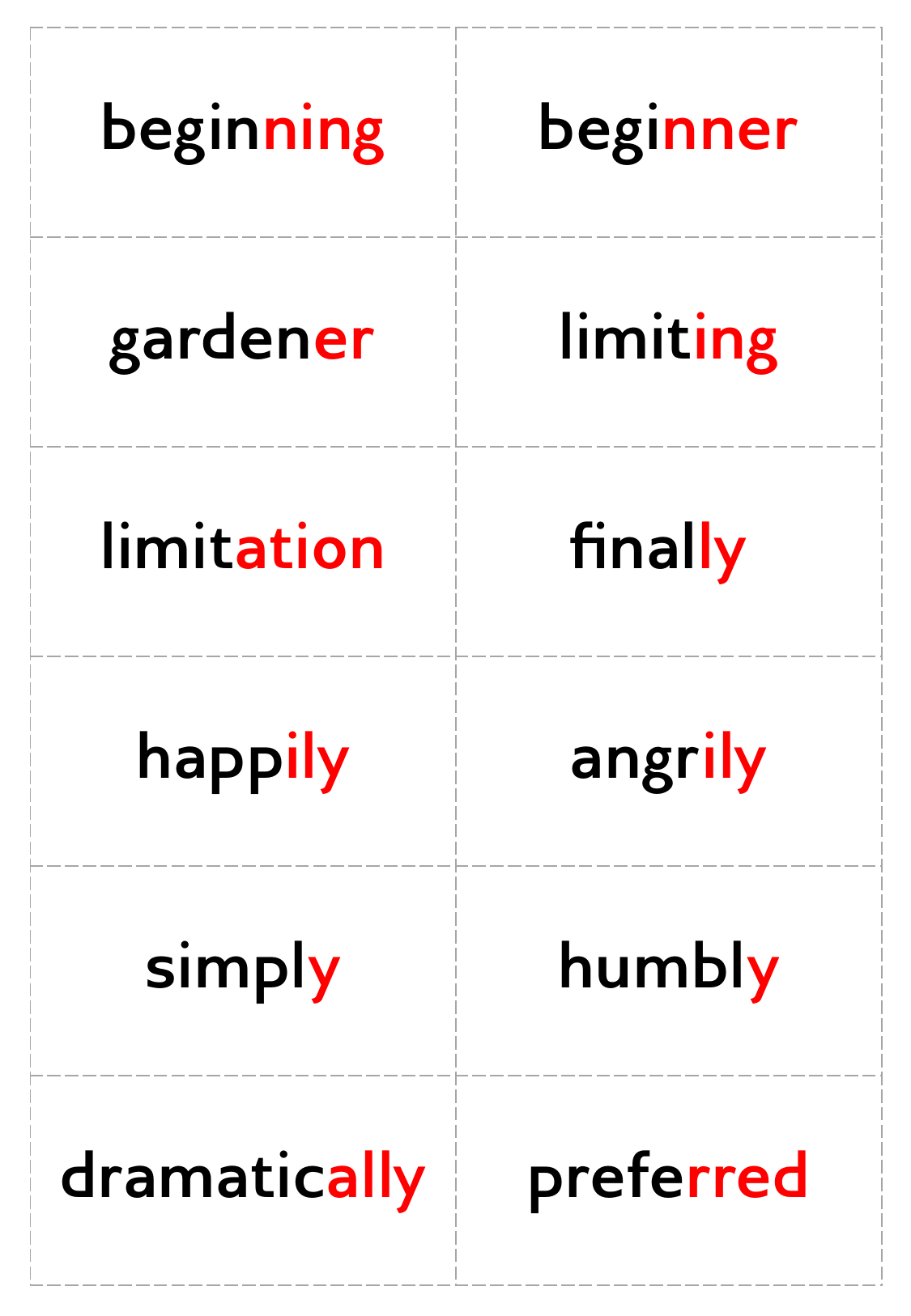

| beginning | beginner |
| --- | --- |
| gardener | limiting |
| limitation | finally |
| happily | angrily |
| simply | humbly |
| dramatically | preferred |